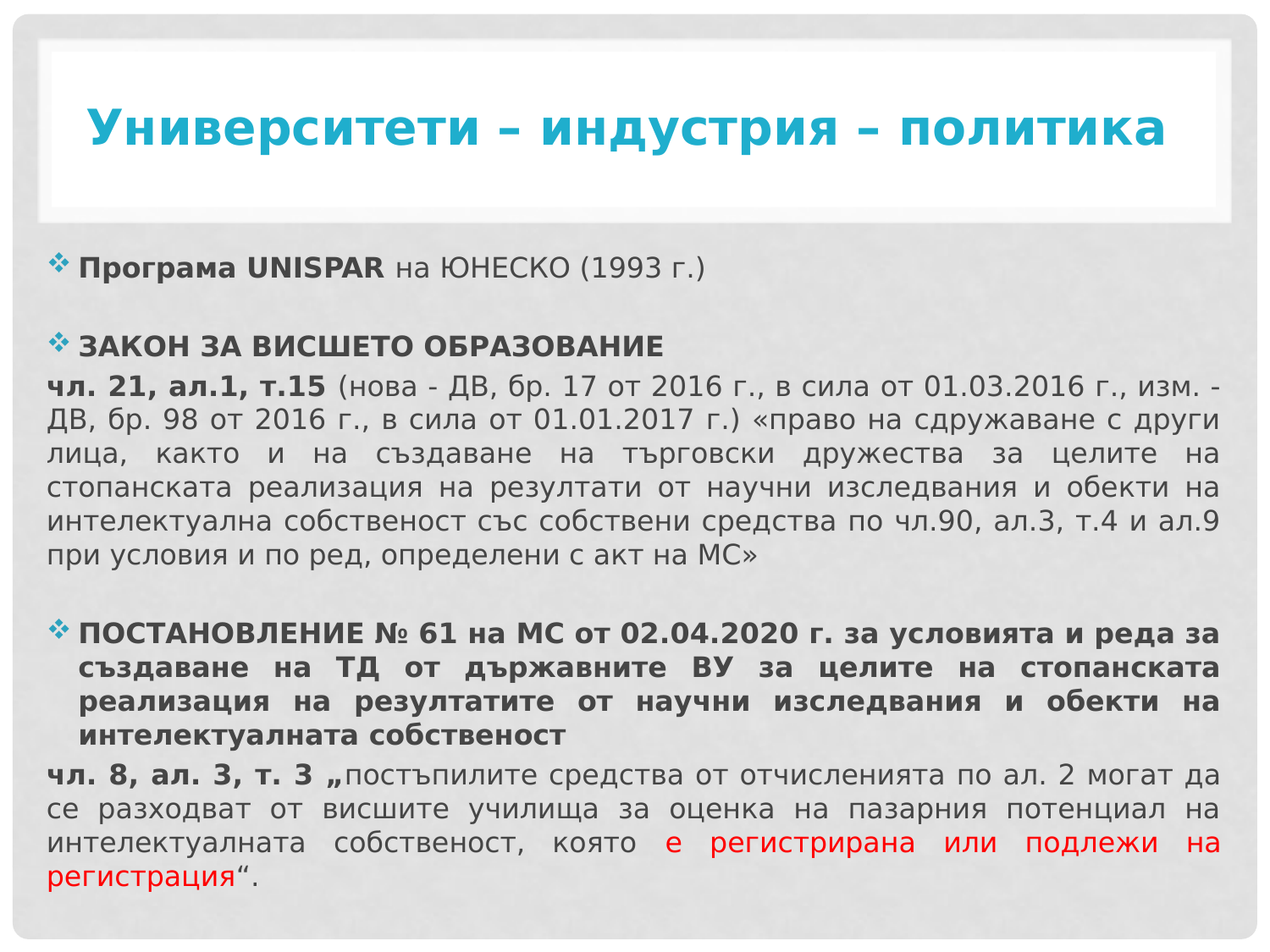

# Университети – индустрия – политика
Програма UNISPAR на ЮНЕСКО (1993 г.)

ЗАКОН ЗА ВИСШЕТО ОБРАЗОВАНИЕ
чл. 21, ал.1, т.15 (нова - ДВ, бр. 17 от 2016 г., в сила от 01.03.2016 г., изм. - ДВ, бр. 98 от 2016 г., в сила от 01.01.2017 г.) «право на сдружаване с други лица, както и на създаване на търговски дружества за целите на стопанската реализация на резултати от научни изследвания и обекти на интелектуална собственост със собствени средства по чл.90, ал.3, т.4 и ал.9 при условия и по ред, определени с акт на МС»

ПОСТАНОВЛЕНИЕ № 61 на МС от 02.04.2020 г. за условията и реда за създаване на ТД от държавните ВУ за целите на стопанската реализация на резултатите от научни изследвания и обекти на интелектуалната собственост
чл. 8, ал. 3, т. 3 „постъпилите средства от отчисленията по ал. 2 могат да се разходват от висшите училища за оценка на пазарния потенциал на интелектуалната собственост, която е регистрирана или подлежи на регистрация“.